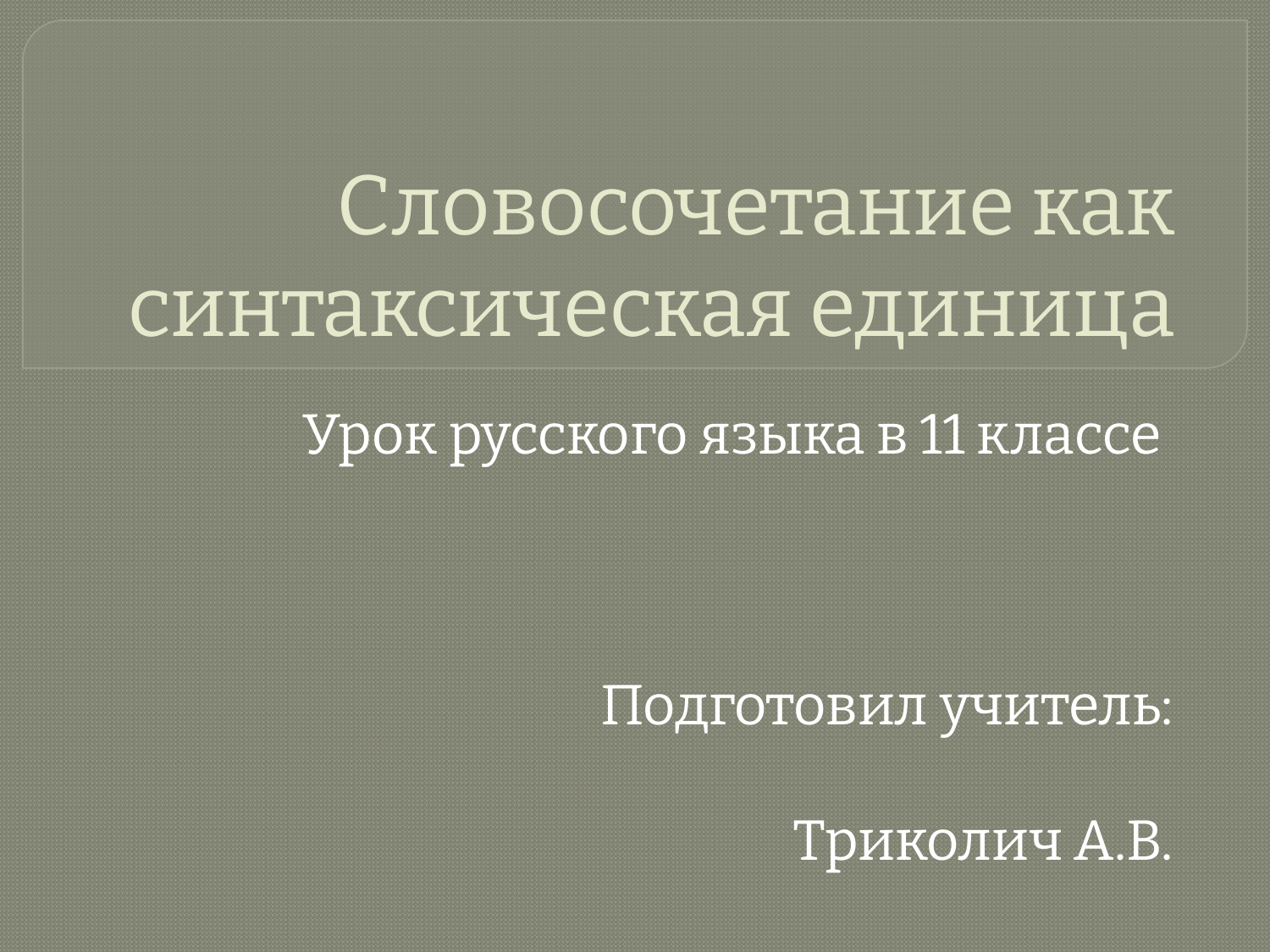

# Словосочетание как синтаксическая единица
Урок русского языка в 11 классе

Подготовил учитель:
									Триколич А.В.